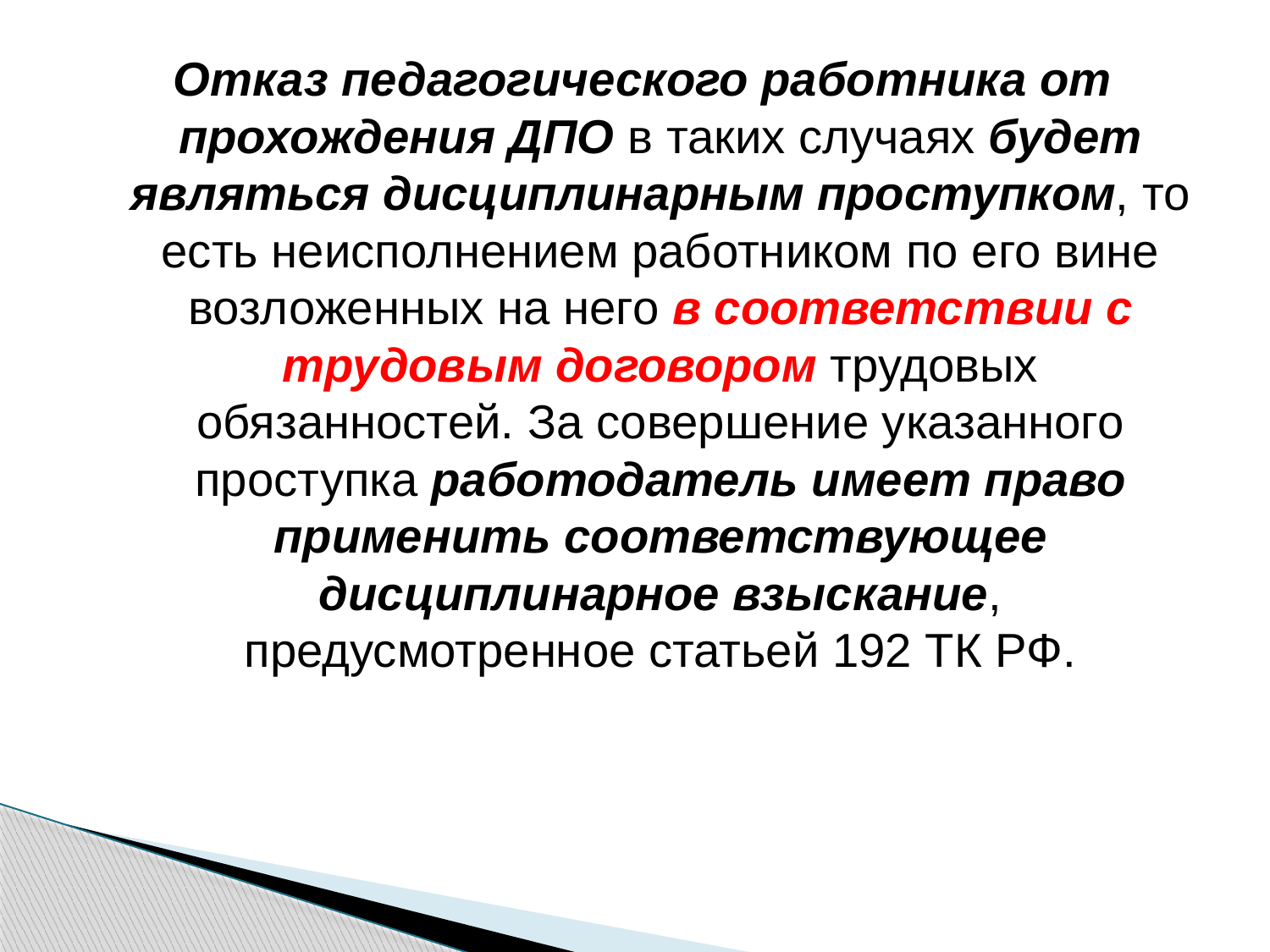

Отказ педагогического работника от прохождения ДПО в таких случаях будет являться дисциплинарным проступком, то есть неисполнением работником по его вине возложенных на него в соответствии с трудовым договором трудовых обязанностей. За совершение указанного проступка работодатель имеет право применить соответствующее дисциплинарное взыскание, предусмотренное статьей 192 ТК РФ.